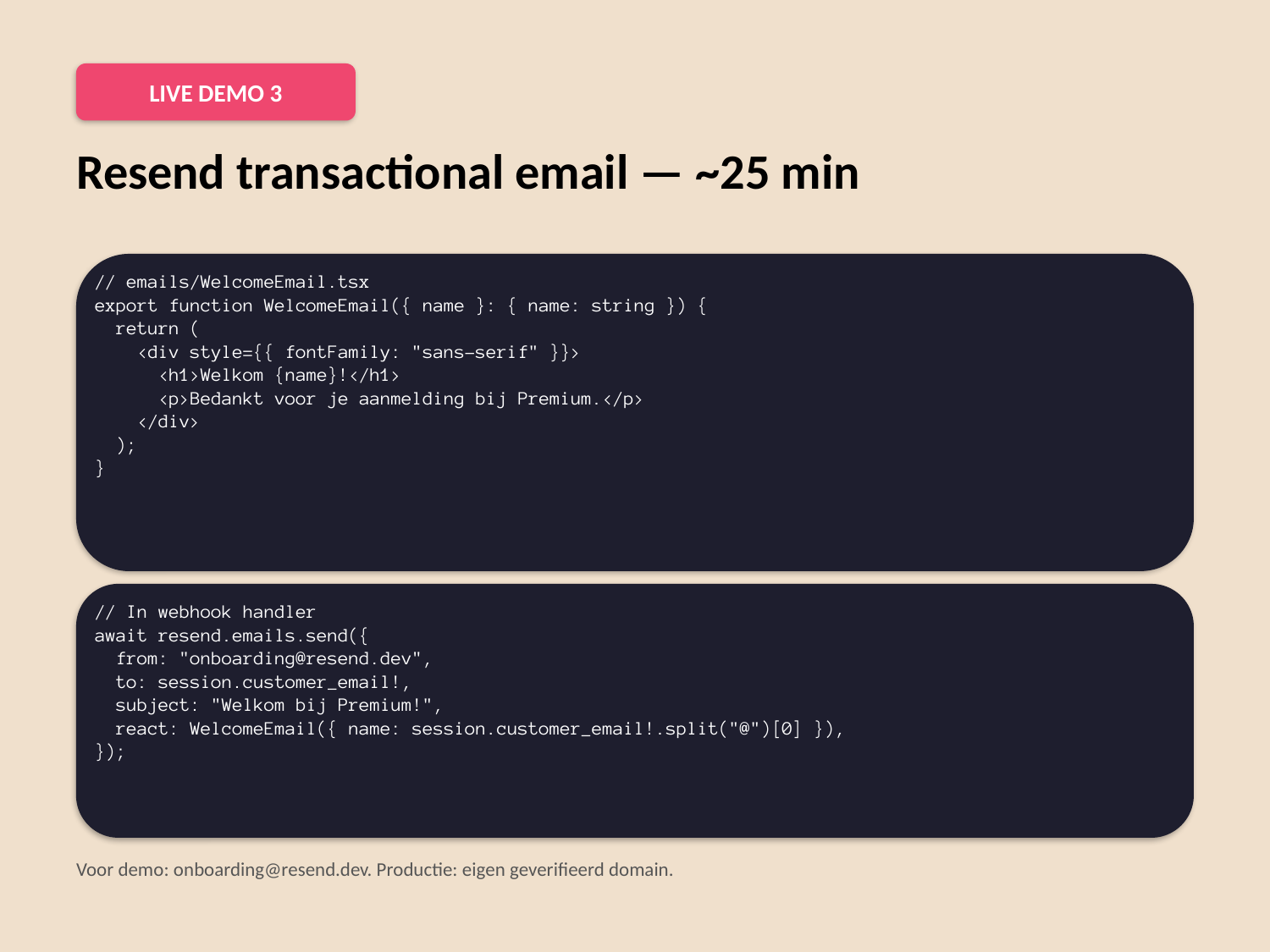

LIVE DEMO 3
Resend transactional email — ~25 min

// emails/WelcomeEmail.tsx
export function WelcomeEmail({ name }: { name: string }) {
  return (
    <div style={{ fontFamily: "sans-serif" }}>
      <h1>Welkom {name}!</h1>
      <p>Bedankt voor je aanmelding bij Premium.</p>
    </div>
  );
}

// In webhook handler
await resend.emails.send({
  from: "onboarding@resend.dev",
  to: session.customer_email!,
  subject: "Welkom bij Premium!",
  react: WelcomeEmail({ name: session.customer_email!.split("@")[0] }),
});
Voor demo: onboarding@resend.dev. Productie: eigen geverifieerd domain.